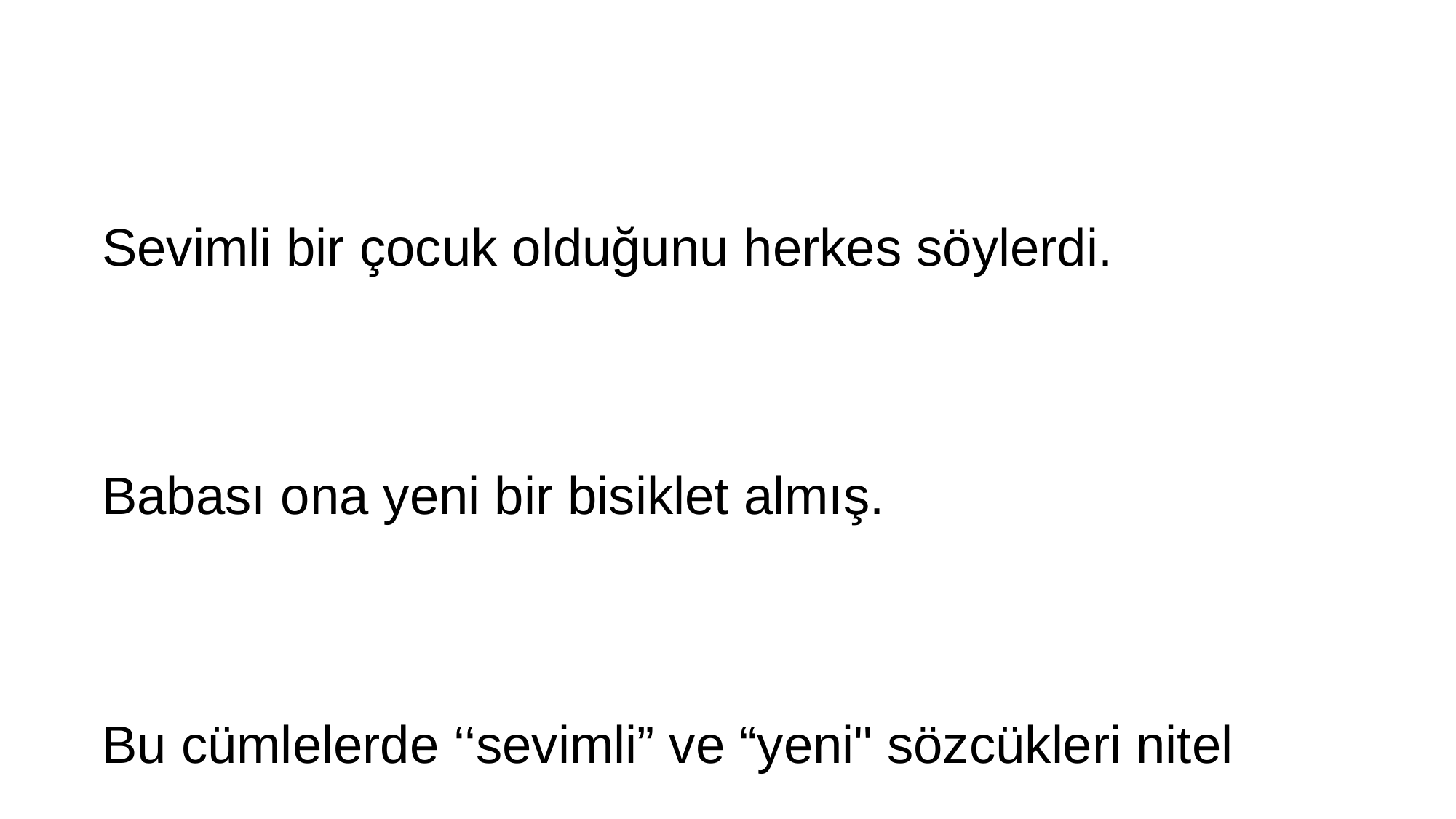

Sevimli bir çocuk olduğunu herkes söylerdi.

Babası ona yeni bir bisiklet almış.

Bu cümlelerde ‘‘sevimli” ve “yeni" sözcükleri nitel anlamlıdır. Çünkü sayılamayan, ölçülemeyen özellikleri karşılamaktadır.